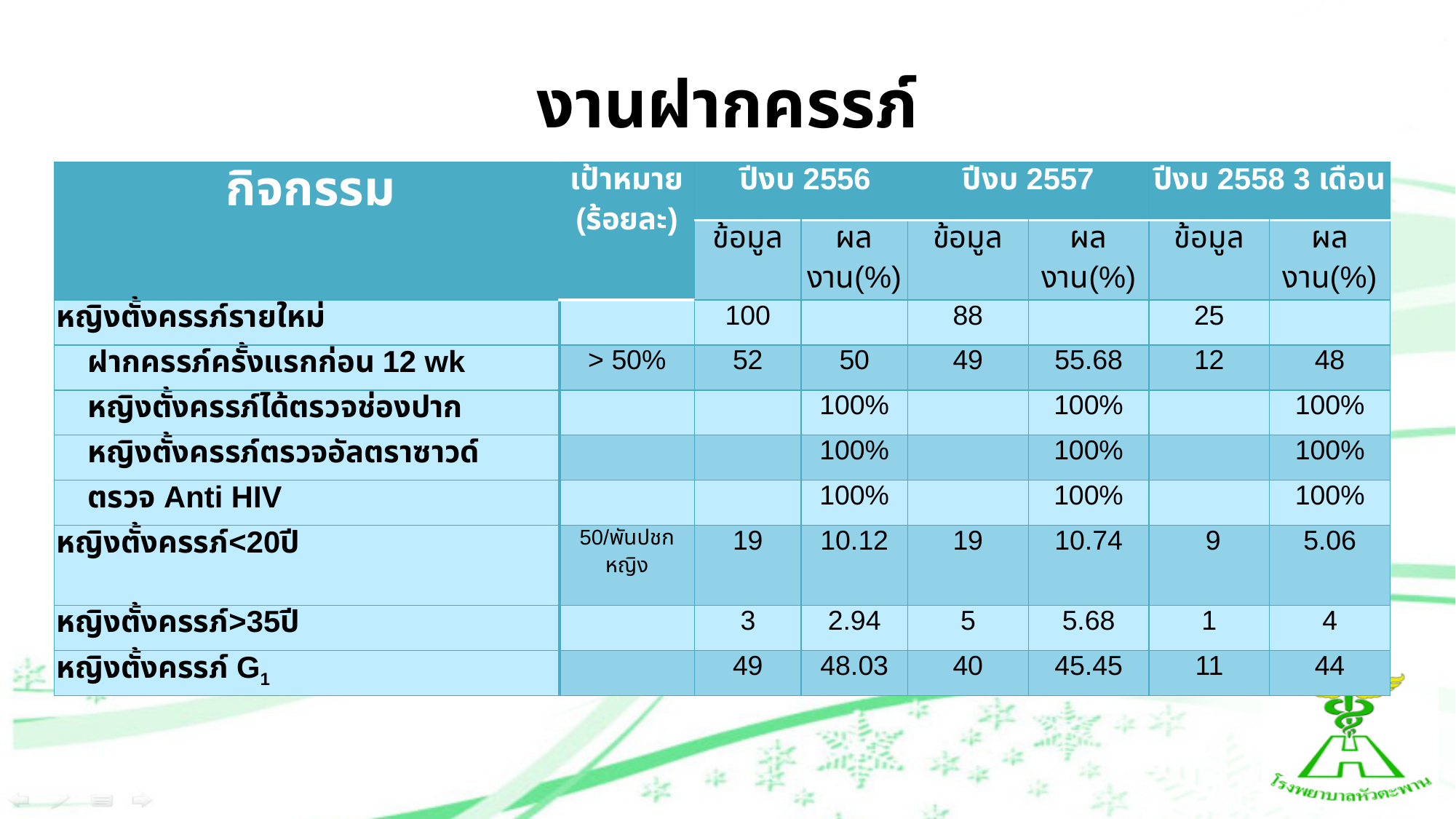

# งานฝากครรภ์
| กิจกรรม | เป้าหมาย (ร้อยละ) | ปีงบ 2556 |  | ปีงบ 2557 |  | ปีงบ 2558 3 เดือน |  |
| --- | --- | --- | --- | --- | --- | --- | --- |
|  |  | ข้อมูล | ผลงาน(%) | ข้อมูล | ผลงาน(%) | ข้อมูล | ผลงาน(%) |
| หญิงตั้งครรภ์รายใหม่ |  | 100 |  | 88 |  | 25 |  |
| ฝากครรภ์ครั้งแรกก่อน 12 wk | > 50% | 52 | 50 | 49 | 55.68 | 12 | 48 |
| หญิงตั้งครรภ์ได้ตรวจช่องปาก |  |  | 100% |  | 100% |  | 100% |
| หญิงตั้งครรภ์ตรวจอัลตราซาวด์ |  |  | 100% |  | 100% |  | 100% |
| ตรวจ Anti HIV |  |  | 100% |  | 100% |  | 100% |
| หญิงตั้งครรภ์<20ปี | 50/พันปชก หญิง | 19 | 10.12 | 19 | 10.74 | 9 | 5.06 |
| หญิงตั้งครรภ์>35ปี |  | 3 | 2.94 | 5 | 5.68 | 1 | 4 |
| หญิงตั้งครรภ์ G1 |  | 49 | 48.03 | 40 | 45.45 | 11 | 44 |